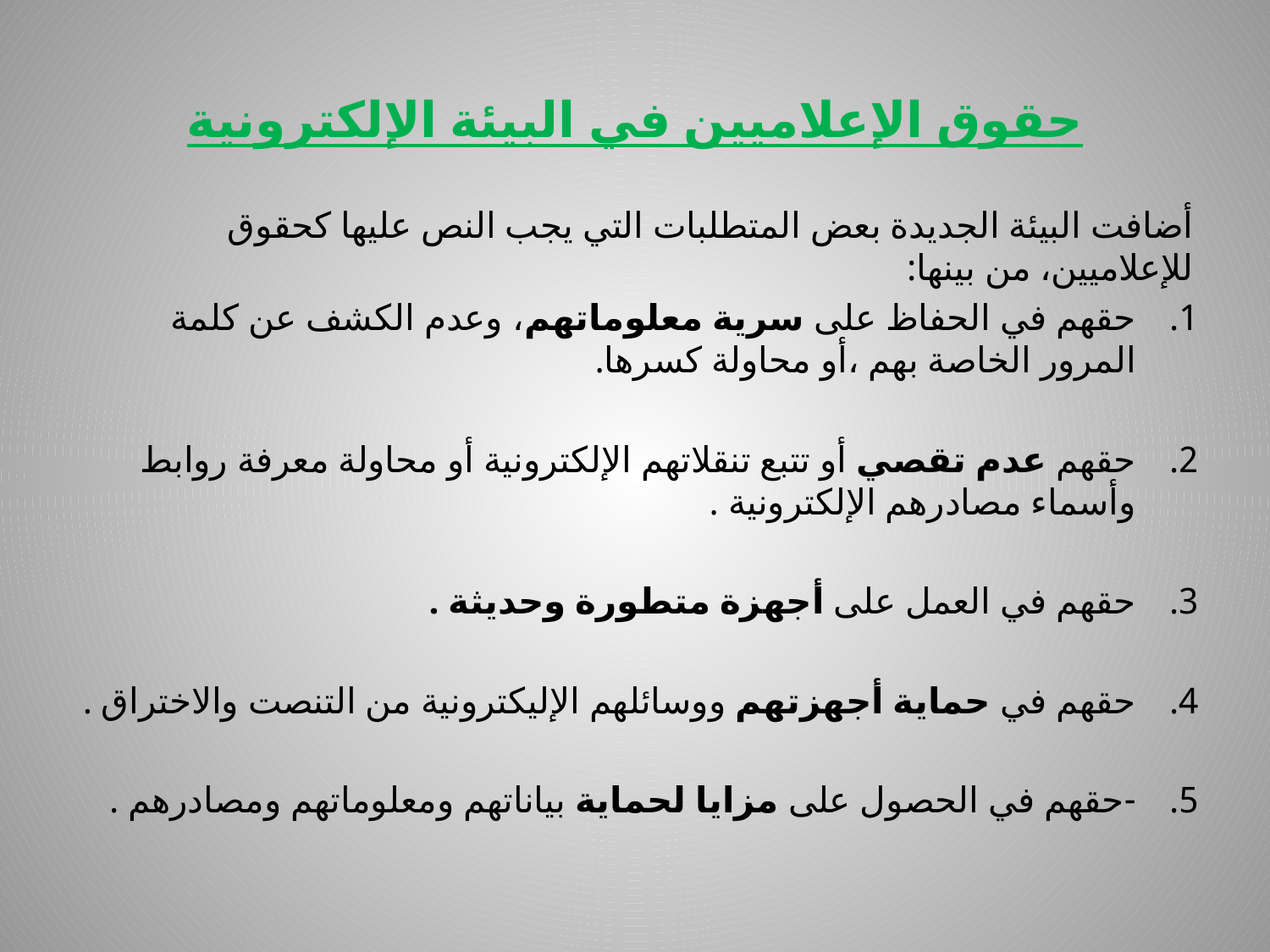

# حقوق الإعلاميين في البيئة الإلكترونية
أضافت البيئة الجديدة بعض المتطلبات التي يجب النص عليها كحقوق للإعلاميين، من بينها:
حقهم في الحفاظ على سرية معلوماتهم، وعدم الكشف عن كلمة المرور الخاصة بهم ،أو محاولة كسرها.

حقهم عدم تقصي أو تتبع تنقلاتهم الإلكترونية أو محاولة معرفة روابط وأسماء مصادرهم الإلكترونية .

حقهم في العمل على أجهزة متطورة وحديثة .

حقهم في حماية أجهزتهم ووسائلهم الإليكترونية من التنصت والاختراق .

-حقهم في الحصول على مزايا لحماية بياناتهم ومعلوماتهم ومصادرهم .